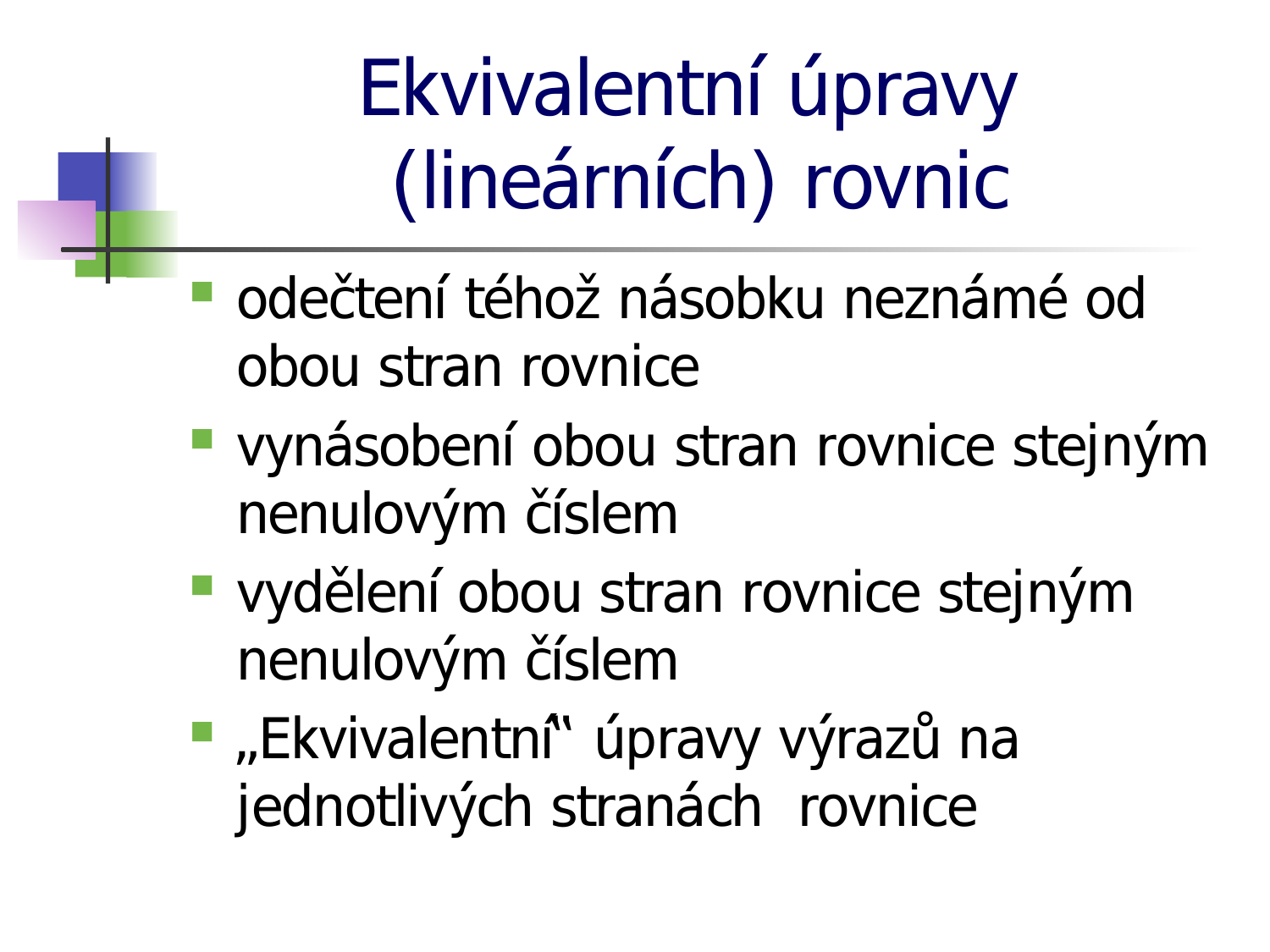

# Ekvivalentní úpravy (lineárních) rovnic
odečtení téhož násobku neznámé od obou stran rovnice
vynásobení obou stran rovnice stejným nenulovým číslem
vydělení obou stran rovnice stejným nenulovým číslem
„Ekvivalentní“ úpravy výrazů na jednotlivých stranách  rovnice